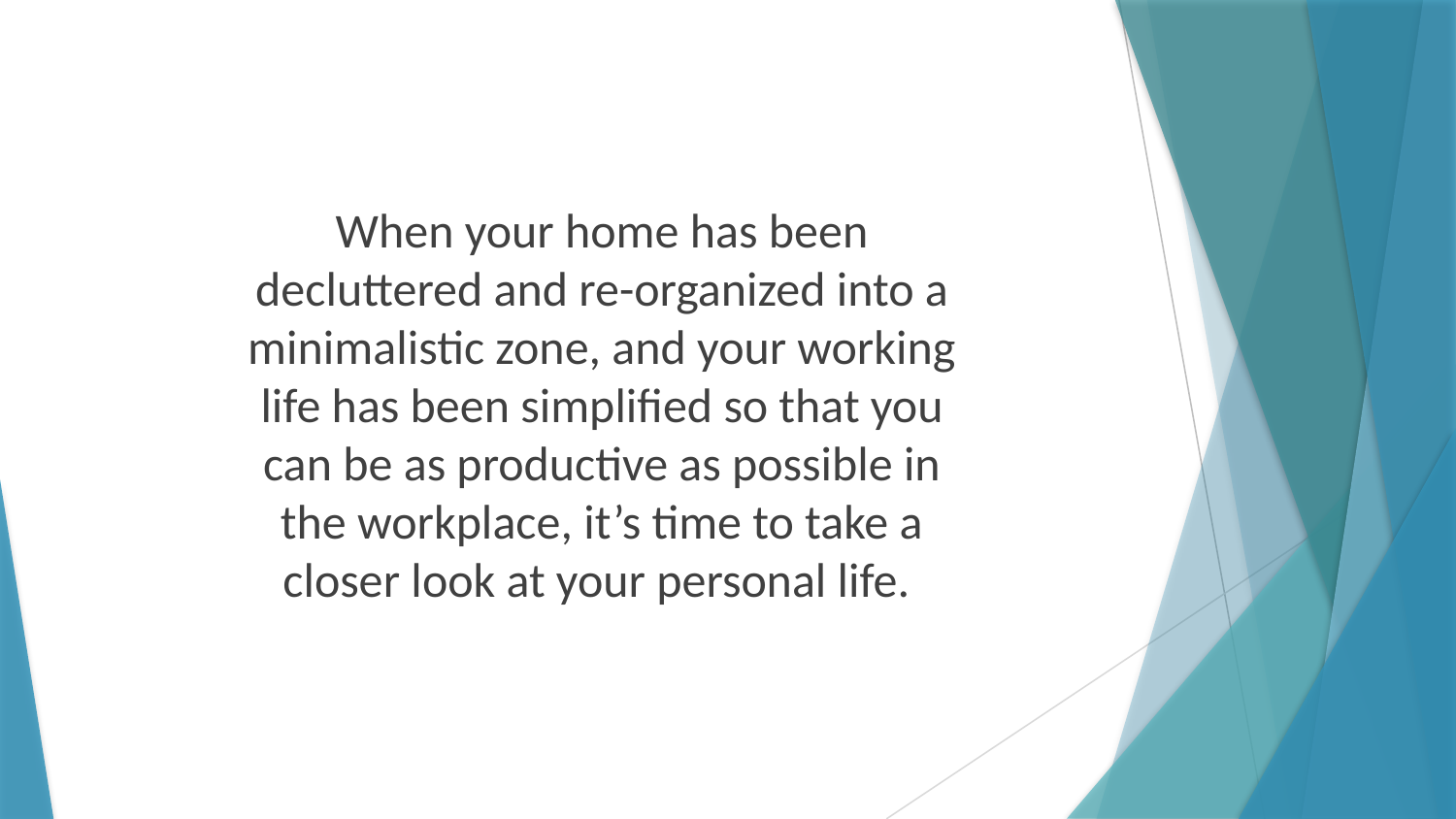

When your home has been decluttered and re-organized into a minimalistic zone, and your working life has been simplified so that you can be as productive as possible in the workplace, it’s time to take a closer look at your personal life.